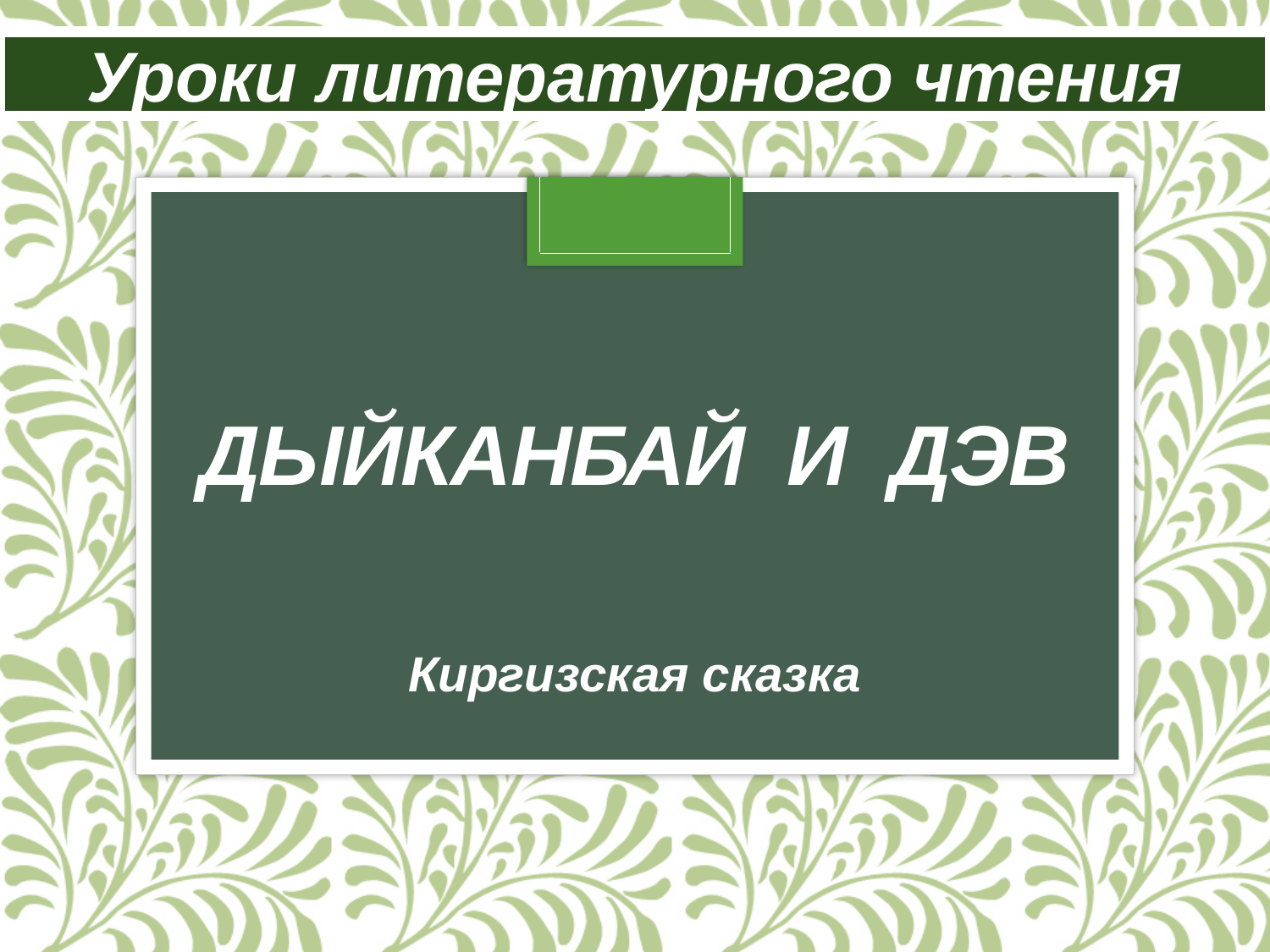

Уроки литературного чтения
# Дыйканбай  и  дэв
Киргизская сказка